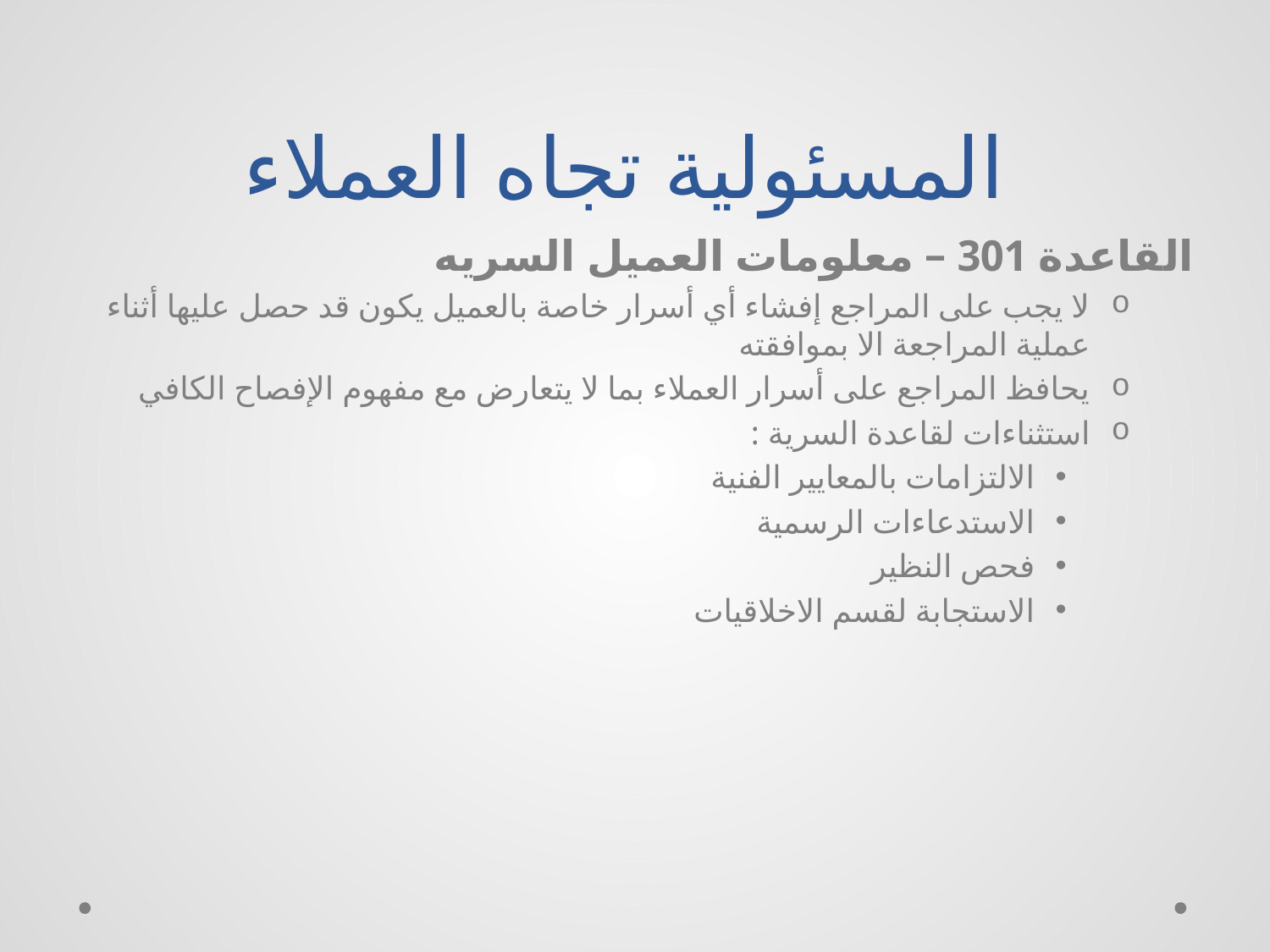

# المسئولية تجاه العملاء
القاعدة 301 – معلومات العميل السريه
لا يجب على المراجع إفشاء أي أسرار خاصة بالعميل يكون قد حصل عليها أثناء عملية المراجعة الا بموافقته
يحافظ المراجع على أسرار العملاء بما لا يتعارض مع مفهوم الإفصاح الكافي
استثناءات لقاعدة السرية :
الالتزامات بالمعايير الفنية
الاستدعاءات الرسمية
فحص النظير
الاستجابة لقسم الاخلاقيات